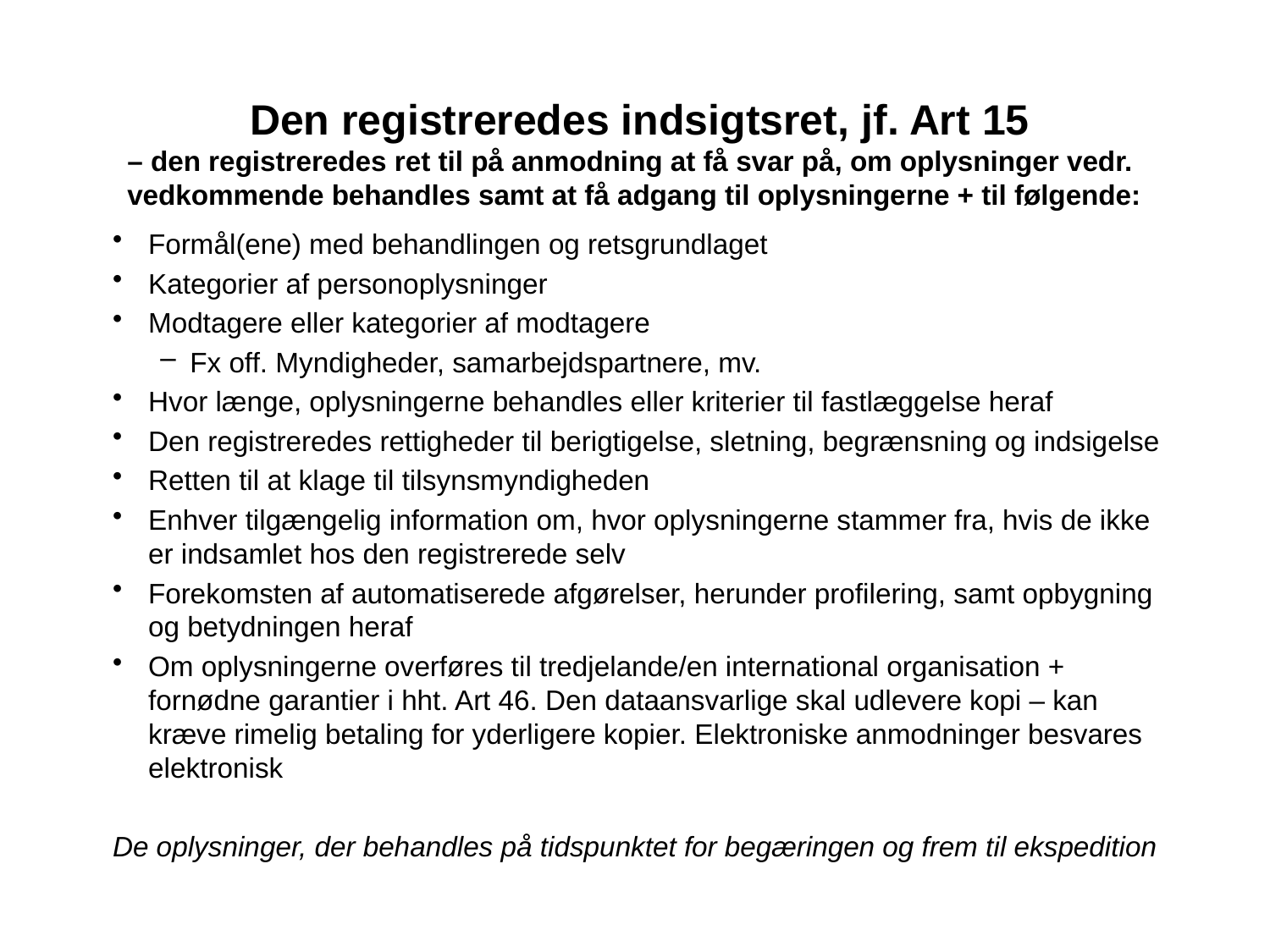

Den registreredes indsigtsret, jf. Art 15
– den registreredes ret til på anmodning at få svar på, om oplysninger vedr. vedkommende behandles samt at få adgang til oplysningerne + til følgende:
Formål(ene) med behandlingen og retsgrundlaget
Kategorier af personoplysninger
Modtagere eller kategorier af modtagere
Fx off. Myndigheder, samarbejdspartnere, mv.
Hvor længe, oplysningerne behandles eller kriterier til fastlæggelse heraf
Den registreredes rettigheder til berigtigelse, sletning, begrænsning og indsigelse
Retten til at klage til tilsynsmyndigheden
Enhver tilgængelig information om, hvor oplysningerne stammer fra, hvis de ikke er indsamlet hos den registrerede selv
Forekomsten af automatiserede afgørelser, herunder profilering, samt opbygning og betydningen heraf
Om oplysningerne overføres til tredjelande/en international organisation + fornødne garantier i hht. Art 46. Den dataansvarlige skal udlevere kopi – kan kræve rimelig betaling for yderligere kopier. Elektroniske anmodninger besvares elektronisk

De oplysninger, der behandles på tidspunktet for begæringen og frem til ekspedition